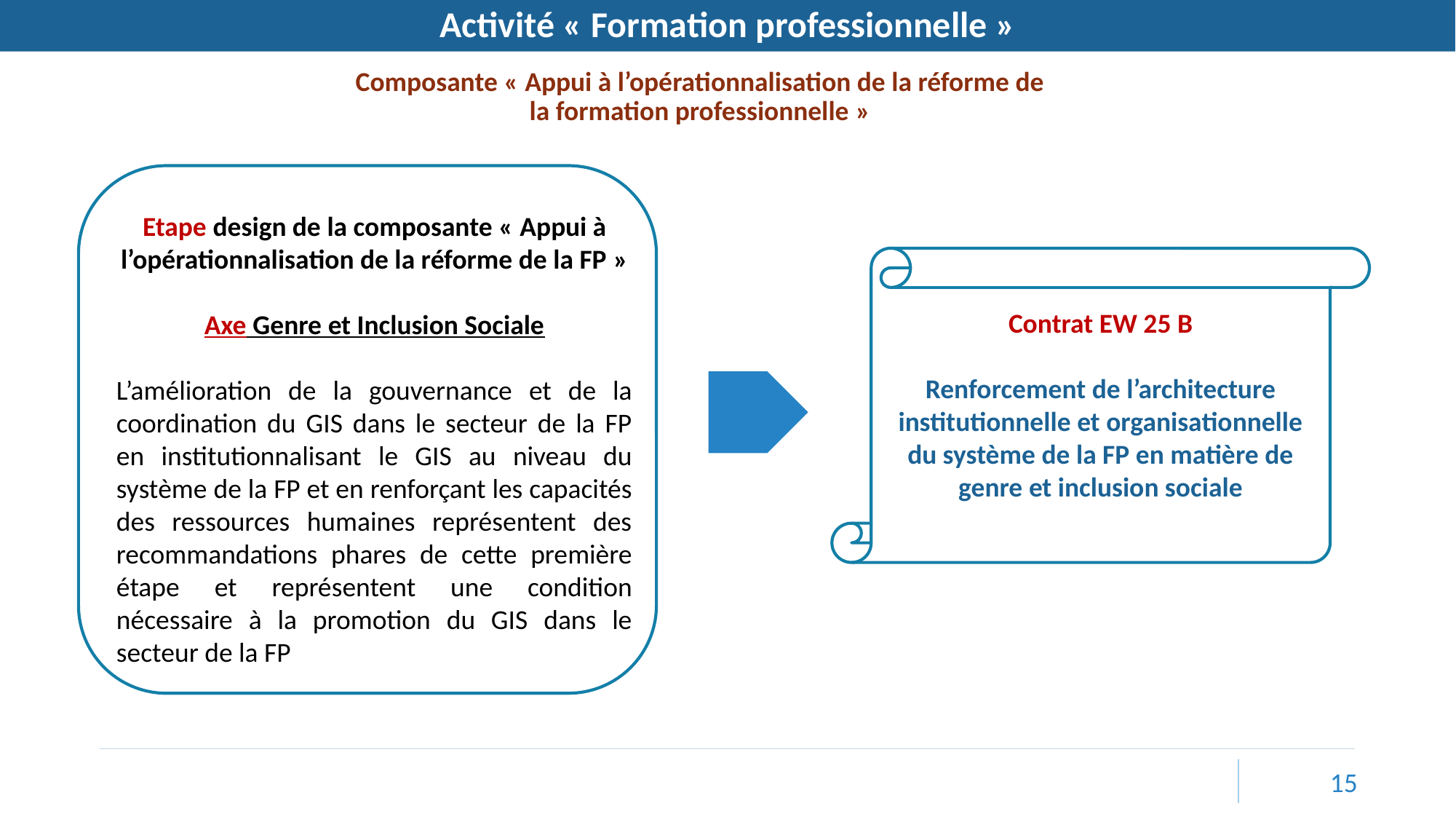

Activité « Formation professionnelle »
Composante « Appui à l’opérationnalisation de la réforme de la formation professionnelle »

Etape design de la composante « Appui à l’opérationnalisation de la réforme de la FP »

Axe Genre et Inclusion Sociale

L’amélioration de la gouvernance et de la coordination du GIS dans le secteur de la FP en institutionnalisant le GIS au niveau du système de la FP et en renforçant les capacités des ressources humaines représentent des recommandations phares de cette première étape et représentent une condition nécessaire à la promotion du GIS dans le secteur de la FP

Contrat EW 25 B

Renforcement de l’architecture institutionnelle et organisationnelle du système de la FP en matière de genre et inclusion sociale

15